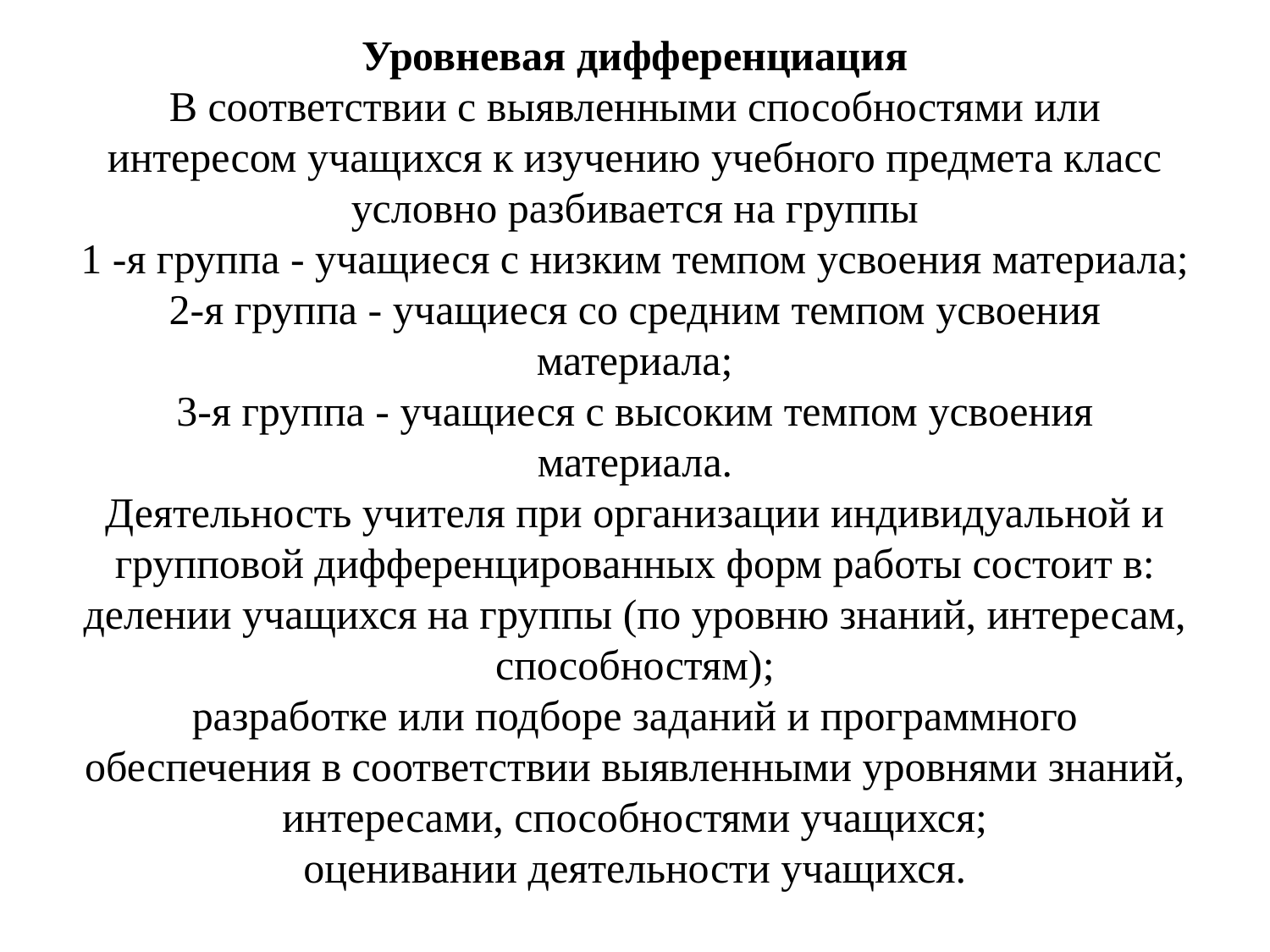

# Уровневая дифференциация В соответствии с выявленными способностями или интересом учащихся к изучению учебного предмета класс условно разбивается на группы 1 -я группа - учащиеся с низким темпом усвоения материала; 2-я группа - учащиеся со средним темпом усвоения материала; 3-я группа - учащиеся с высоким темпом усвоения материала. Деятельность учителя при организации индивидуальной и групповой дифференцированных форм работы состоит в: делении учащихся на группы (по уровню знаний, интересам, способностям); разработке или подборе заданий и программного обеспечения в соответствии выявленными уровнями знаний, интересами, способностями учащихся; оценивании деятельности учащихся.